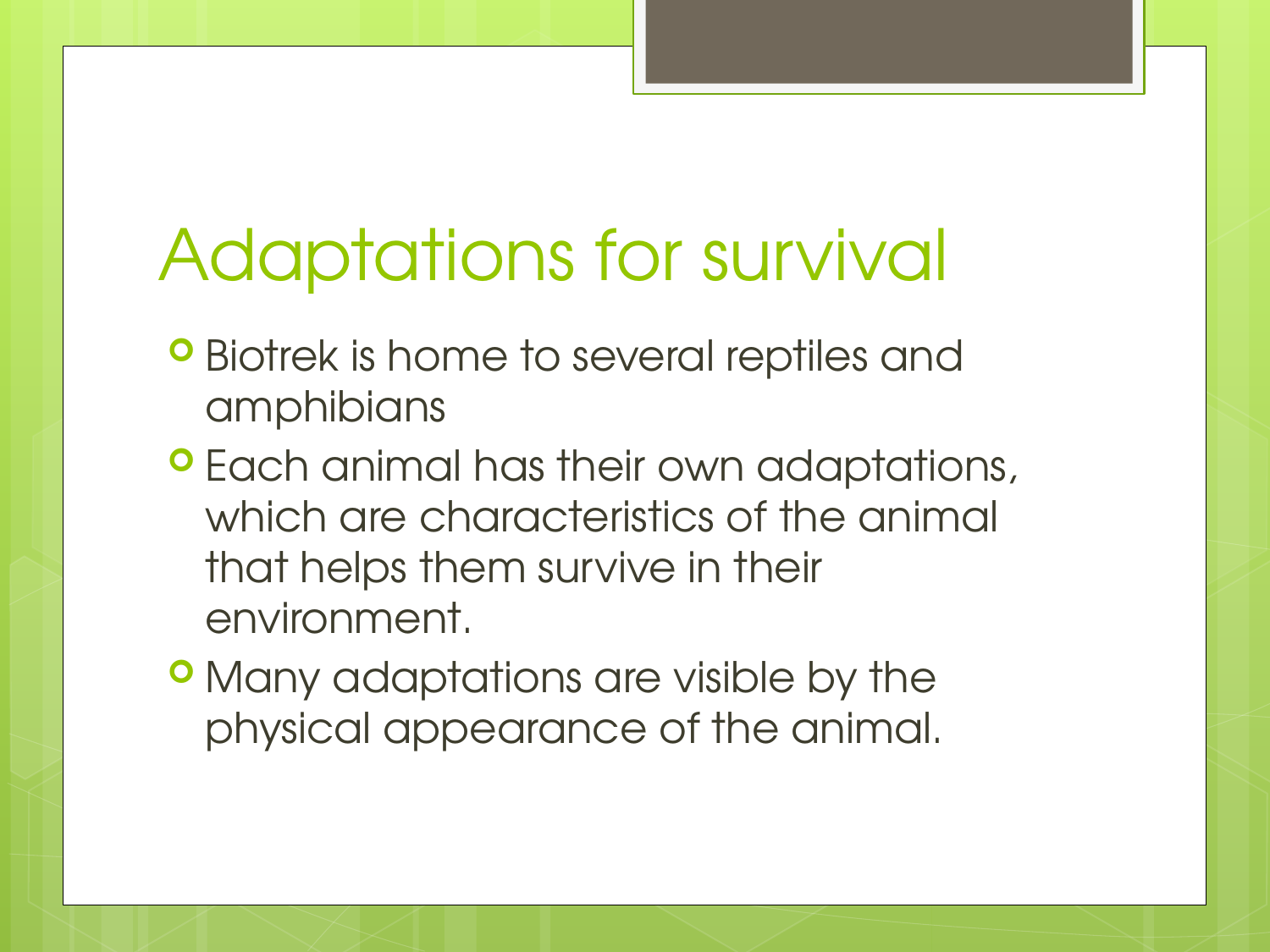

# Adaptations for survival
Biotrek is home to several reptiles and amphibians
Each animal has their own adaptations, which are characteristics of the animal that helps them survive in their environment.
Many adaptations are visible by the physical appearance of the animal.